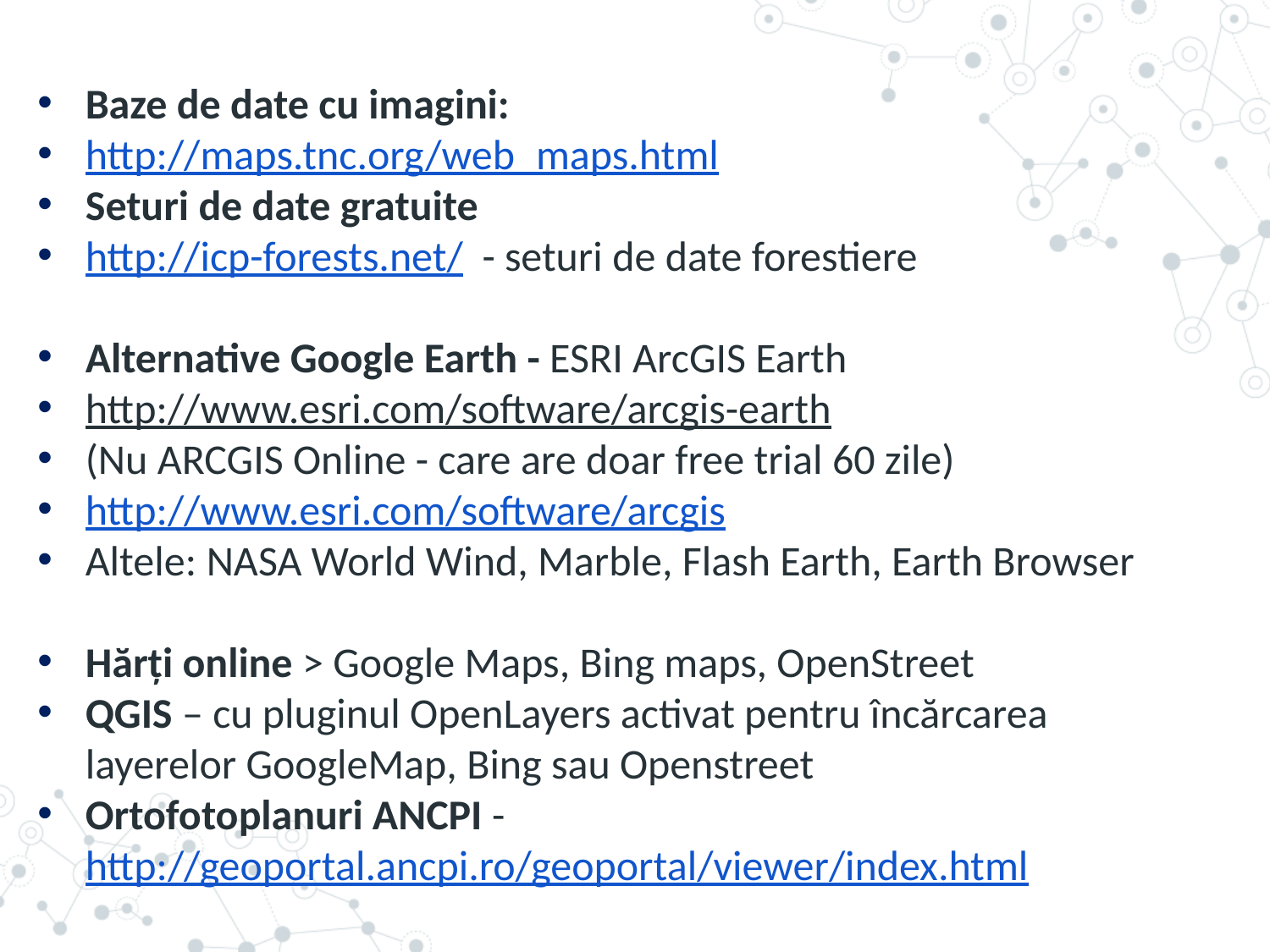

Baze de date cu imagini:
http://maps.tnc.org/web_maps.html
Seturi de date gratuite
http://icp-forests.net/  - seturi de date forestiere

Alternative Google Earth - ESRI ArcGIS Earth
http://www.esri.com/software/arcgis-earth
(Nu ARCGIS Online - care are doar free trial 60 zile)
http://www.esri.com/software/arcgis
Altele: NASA World Wind, Marble, Flash Earth, Earth Browser

Hărți online > Google Maps, Bing maps, OpenStreet
QGIS – cu pluginul OpenLayers activat pentru încărcarea layerelor GoogleMap, Bing sau Openstreet
Ortofotoplanuri ANCPI - http://geoportal.ancpi.ro/geoportal/viewer/index.html